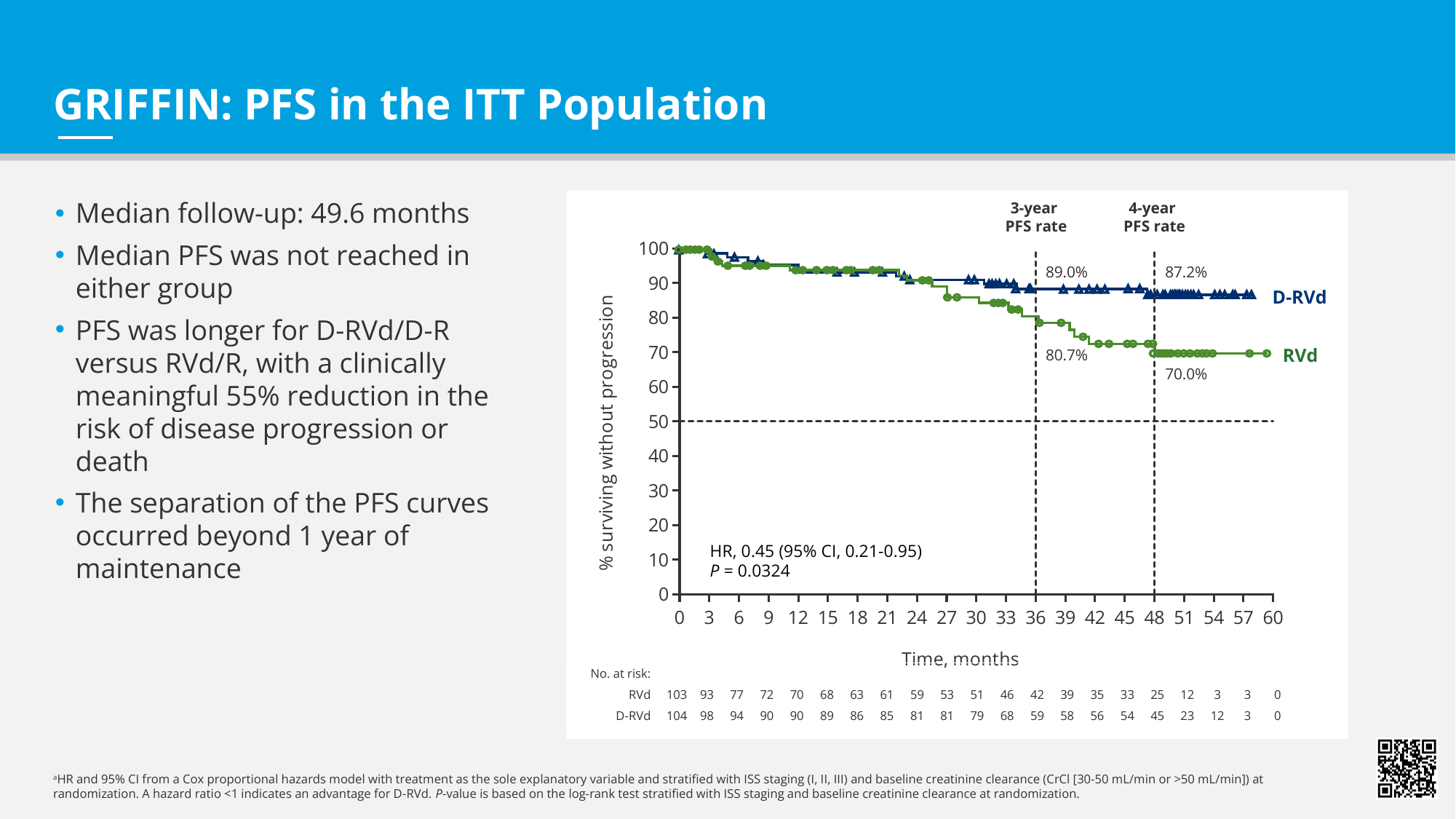

# GRIFFIN: PFS in the ITT Population
Median follow-up: 49.6 months
Median PFS was not reached in either group
PFS was longer for D-RVd/D-R versus RVd/R, with a clinically meaningful 55% reduction in the risk of disease progression or death
The separation of the PFS curves occurred beyond 1 year of maintenance

### Chart

| Category | Y-Values |
|---|---|
3-year
PFS rate
4-year
PFS rate

89.0%
87.2%
D-RVd
RVd
80.7%
70.0%
HR, 0.45 (95% CI, 0.21-0.95)
P = 0.0324
| No. at risk: |  |  |  |  |  |  |  |  |  |  |  |  |  |  |  |  |  |  |  |  |  |
| --- | --- | --- | --- | --- | --- | --- | --- | --- | --- | --- | --- | --- | --- | --- | --- | --- | --- | --- | --- | --- | --- |
| RVd | 103 | 93 | 77 | 72 | 70 | 68 | 63 | 61 | 59 | 53 | 51 | 46 | 42 | 39 | 35 | 33 | 25 | 12 | 3 | 3 | 0 |
| D-RVd | 104 | 98 | 94 | 90 | 90 | 89 | 86 | 85 | 81 | 81 | 79 | 68 | 59 | 58 | 56 | 54 | 45 | 23 | 12 | 3 | 0 |
aHR and 95% CI from a Cox proportional hazards model with treatment as the sole explanatory variable and stratified with ISS staging (I, II, III) and baseline creatinine clearance (CrCl [30-50 mL/min or >50 mL/min]) at randomization. A hazard ratio <1 indicates an advantage for D-RVd. P-value is based on the log-rank test stratified with ISS staging and baseline creatinine clearance at randomization.